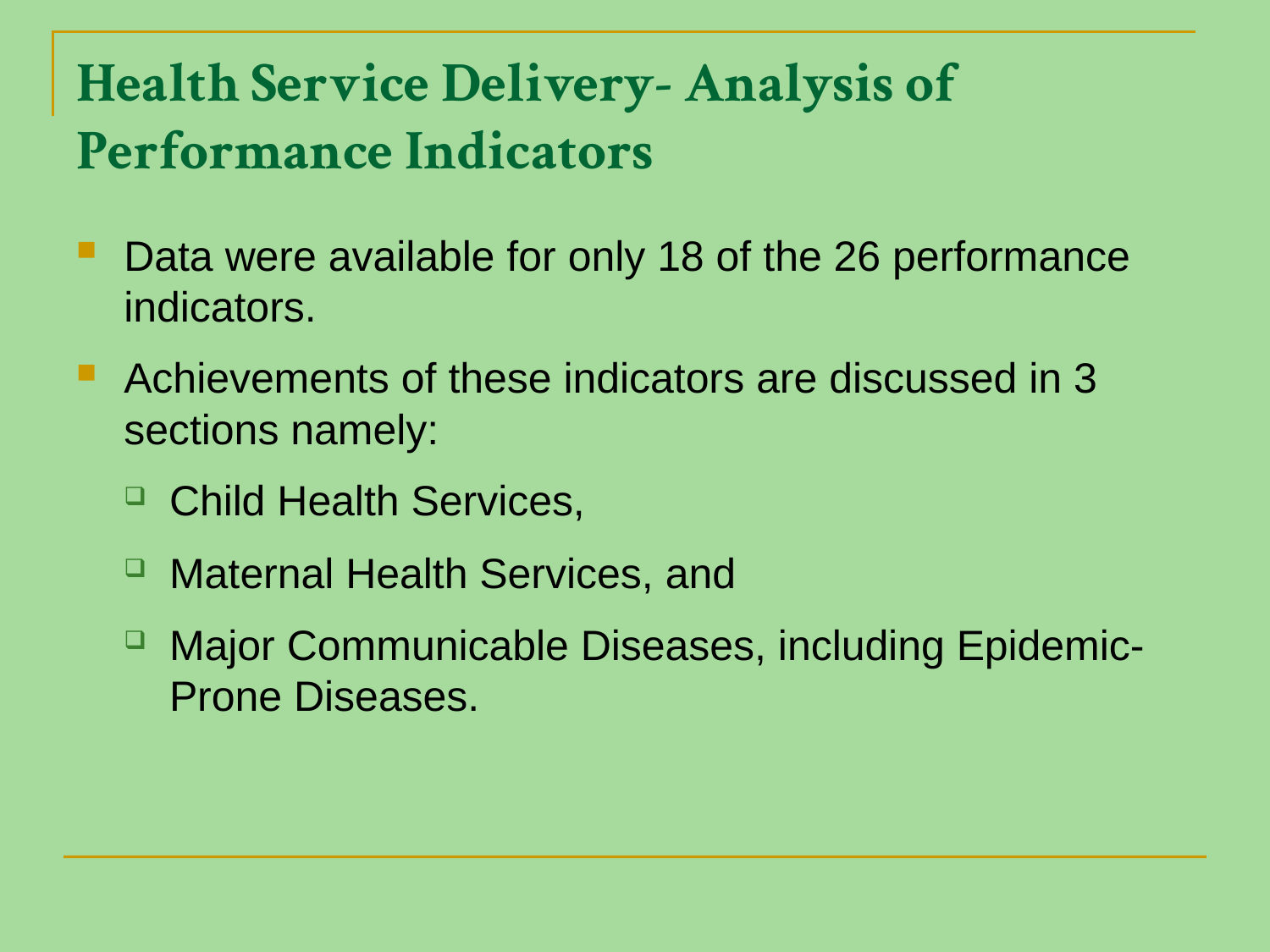

# Health Service Delivery- Analysis of Performance Indicators
Data were available for only 18 of the 26 performance indicators.
Achievements of these indicators are discussed in 3 sections namely:
Child Health Services,
Maternal Health Services, and
Major Communicable Diseases, including Epidemic-Prone Diseases.